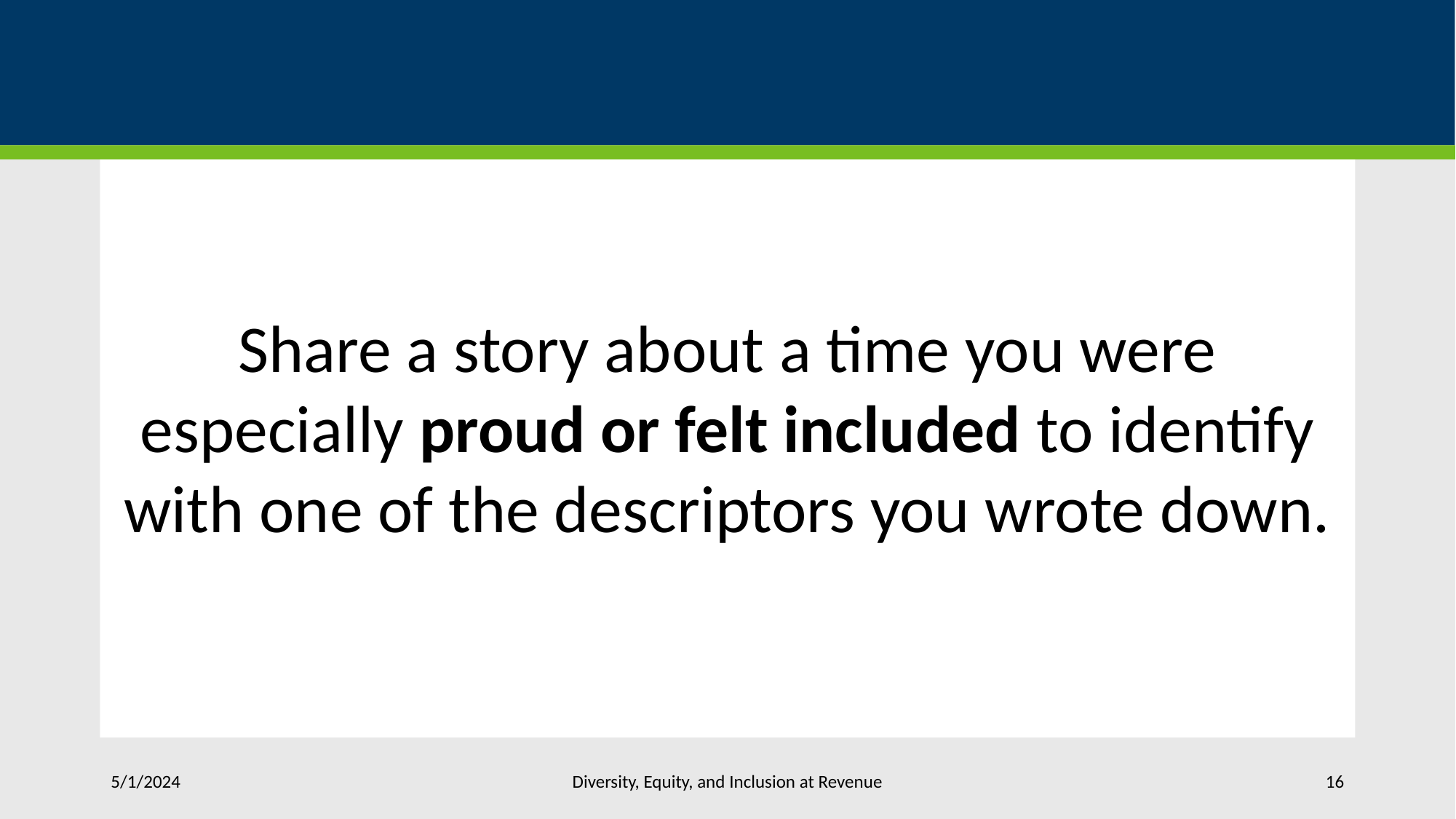

#

Share a story about a time you were especially proud or felt included to identify with one of the descriptors you wrote down.

Diversity, Equity, and Inclusion at Revenue
5/1/2024
16